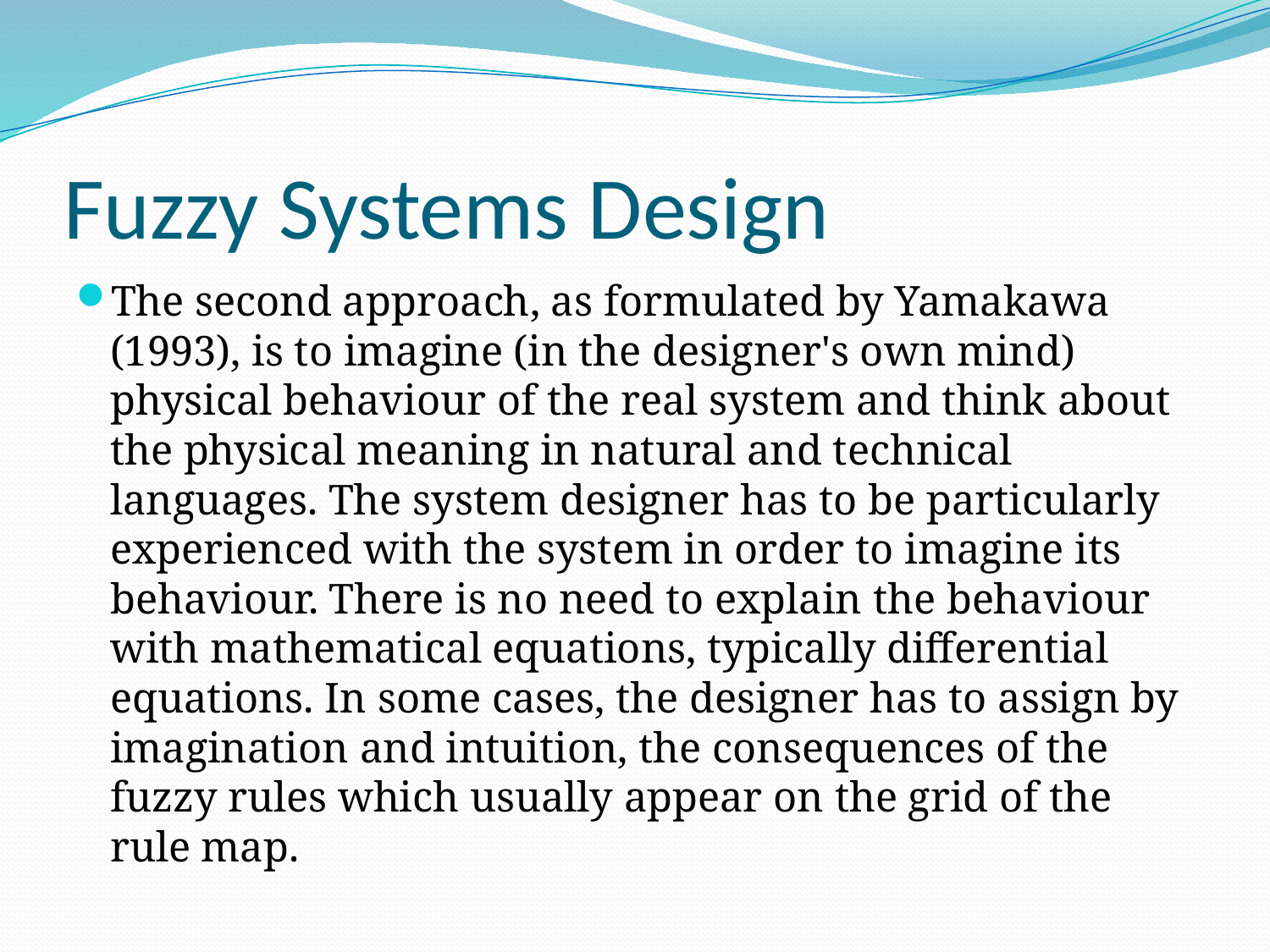

# Fuzzy Systems Design
The second approach, as formulated by Yamakawa (1993), is to imagine (in the designer's own mind) physical behaviour of the real system and think about the physical meaning in natural and technical languages. The system designer has to be particularly experienced with the system in order to imagine its behaviour. There is no need to explain the behaviour with mathematical equations, typically differential equations. In some cases, the designer has to assign by imagination and intuition, the consequences of the fuzzy rules which usually appear on the grid of the rule map.